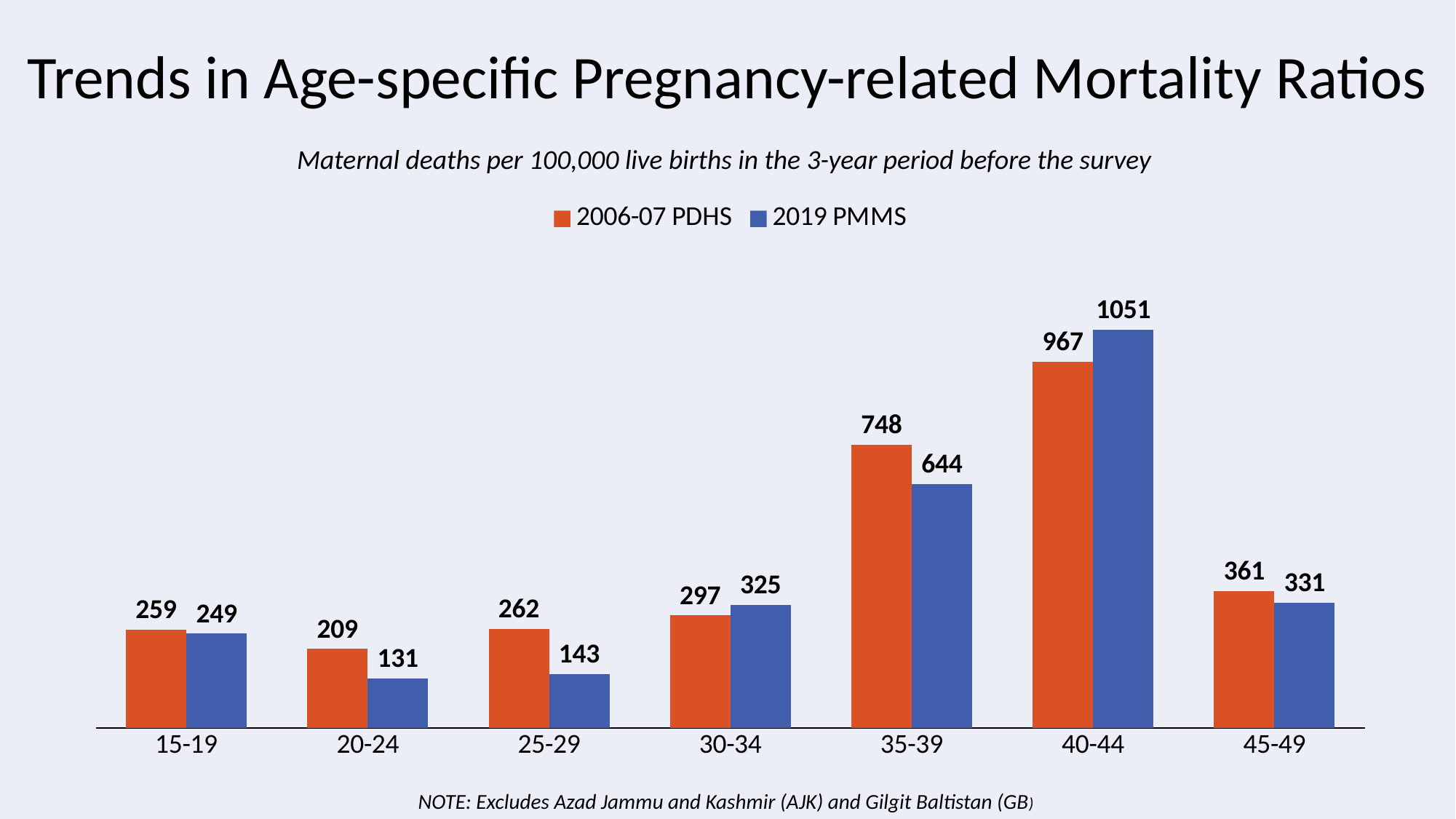

# Trends in Age-specific Pregnancy-related Mortality Ratios
Maternal deaths per 100,000 live births in the 3-year period before the survey

### Chart

| Category | 2006-07 PDHS | 2019 PMMS |
|---|---|---|
| 15-19 | 259.0 | 249.0 |
| 20-24 | 209.0 | 131.0 |
| 25-29 | 262.0 | 143.0 |
| 30-34 | 297.0 | 325.0 |
| 35-39 | 748.0 | 644.0 |
| 40-44 | 967.0 | 1051.0 |
| 45-49 | 361.0 | 331.0 |
NOTE: Excludes Azad Jammu and Kashmir (AJK) and Gilgit Baltistan (GB)